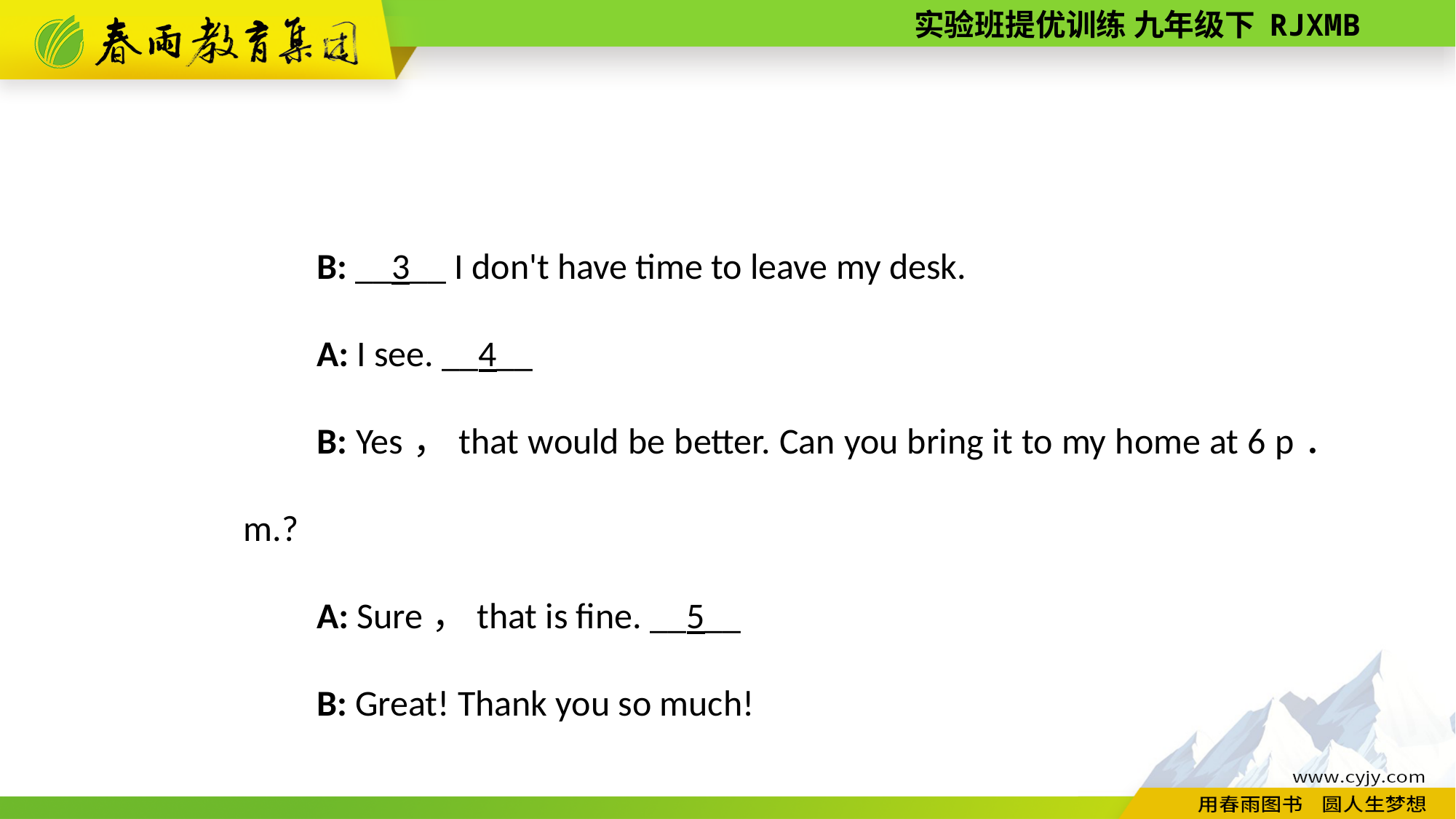

B: __3__ I don't have time to leave my desk.
A: I see. __4__
B: Yes，that would be better. Can you bring it to my home at 6 p．m.?
A: Sure，that is fine. __5__
B: Great! Thank you so much!